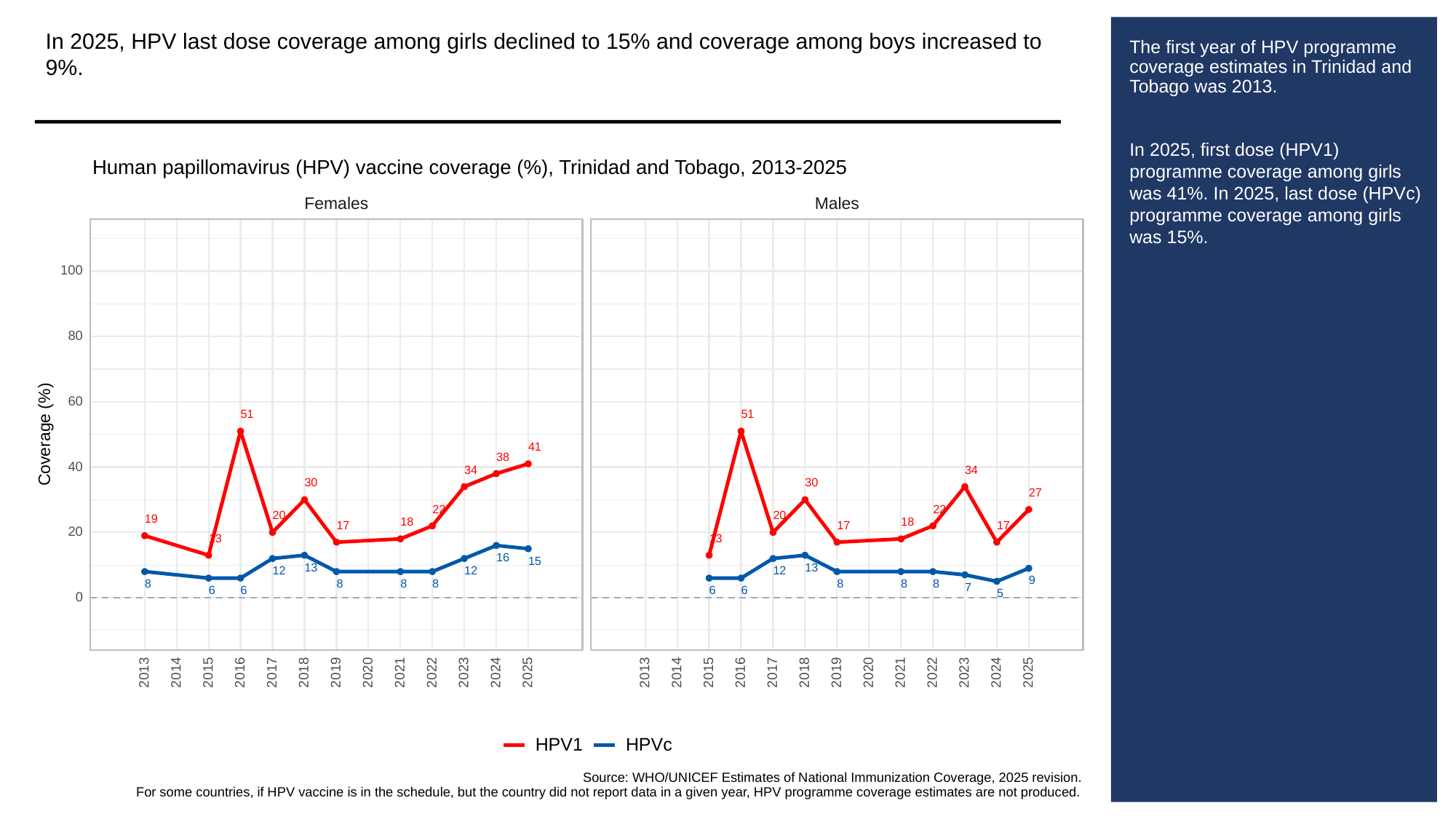

In 2025, HPV last dose coverage among girls declined to 15% and coverage among boys increased to 9%.
# The first year of HPV programme coverage estimates in Trinidad and Tobago was 2013.

In 2025, first dose (HPV1) programme coverage among girls was 41%. In 2025, last dose (HPVc) programme coverage among girls was 15%.

Human papillomavirus (HPV) vaccine coverage (%), Trinidad and Tobago, 2013-2025
Females
Males

100

80

60

51
51
Coverage (%)

41
38

40
34
34

30
30

27

22
22

20
20
19
18
18
17
17
17

20

13
13

16

15
13
13

12
12
12

9

8
8
8
8
8
8
8
7
6
6
6
6
5
0

2013
2023
2013
2023
2014
2015
2016
2017
2018
2019
2020
2021
2022
2024
2025
2014
2015
2016
2017
2018
2019
2020
2021
2022
2024
2025
HPVc
HPV1

Source: WHO/UNICEF Estimates of National Immunization Coverage, 2025 revision.
For some countries, if HPV vaccine is in the schedule, but the country did not report data in a given year, HPV programme coverage estimates are not produced.